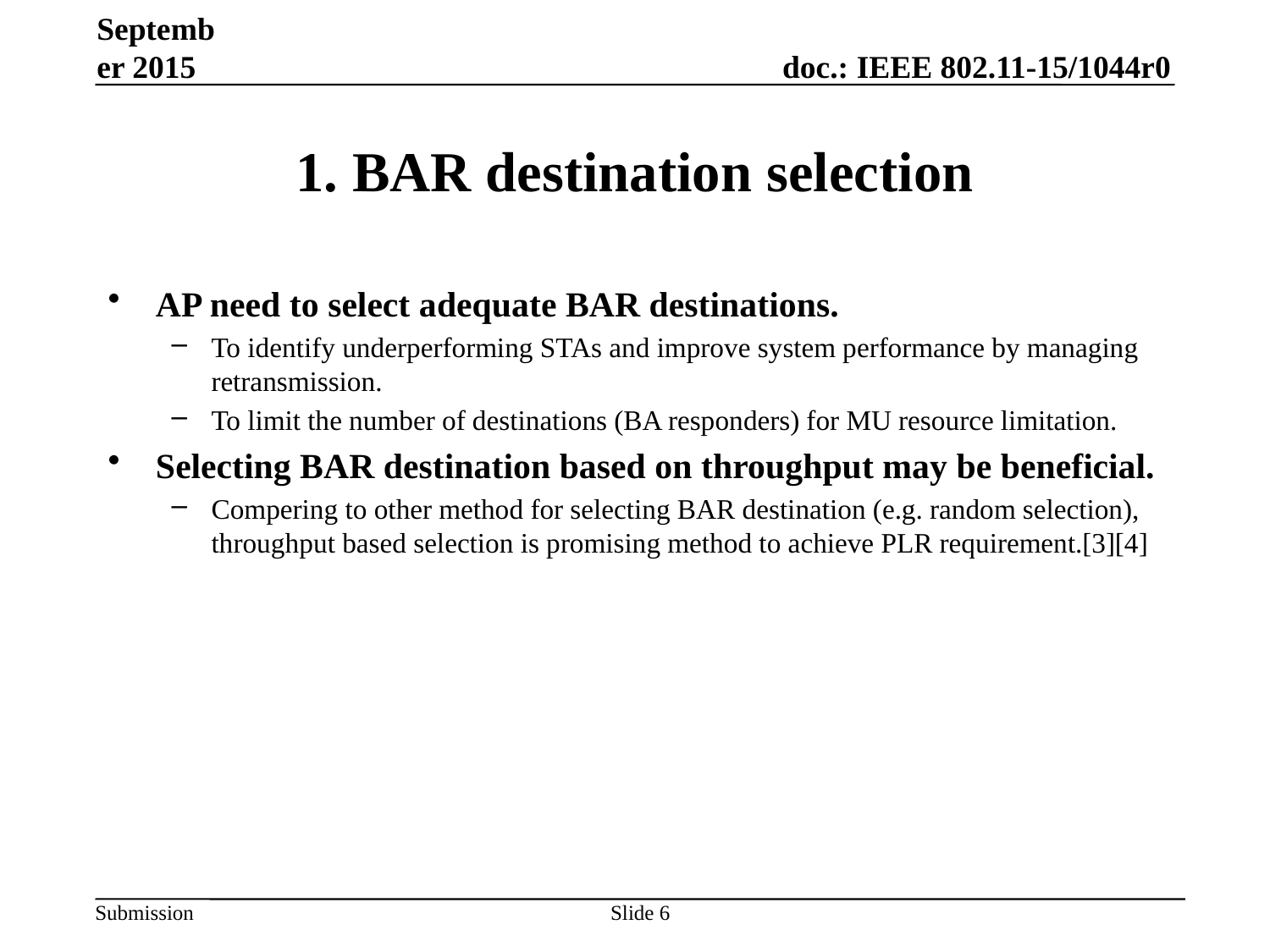

September 2015
# 1. BAR destination selection
AP need to select adequate BAR destinations.
To identify underperforming STAs and improve system performance by managing retransmission.
To limit the number of destinations (BA responders) for MU resource limitation.
Selecting BAR destination based on throughput may be beneficial.
Compering to other method for selecting BAR destination (e.g. random selection), throughput based selection is promising method to achieve PLR requirement.[3][4]
Slide 6
Yusuke Tanaka, Sony Corporation